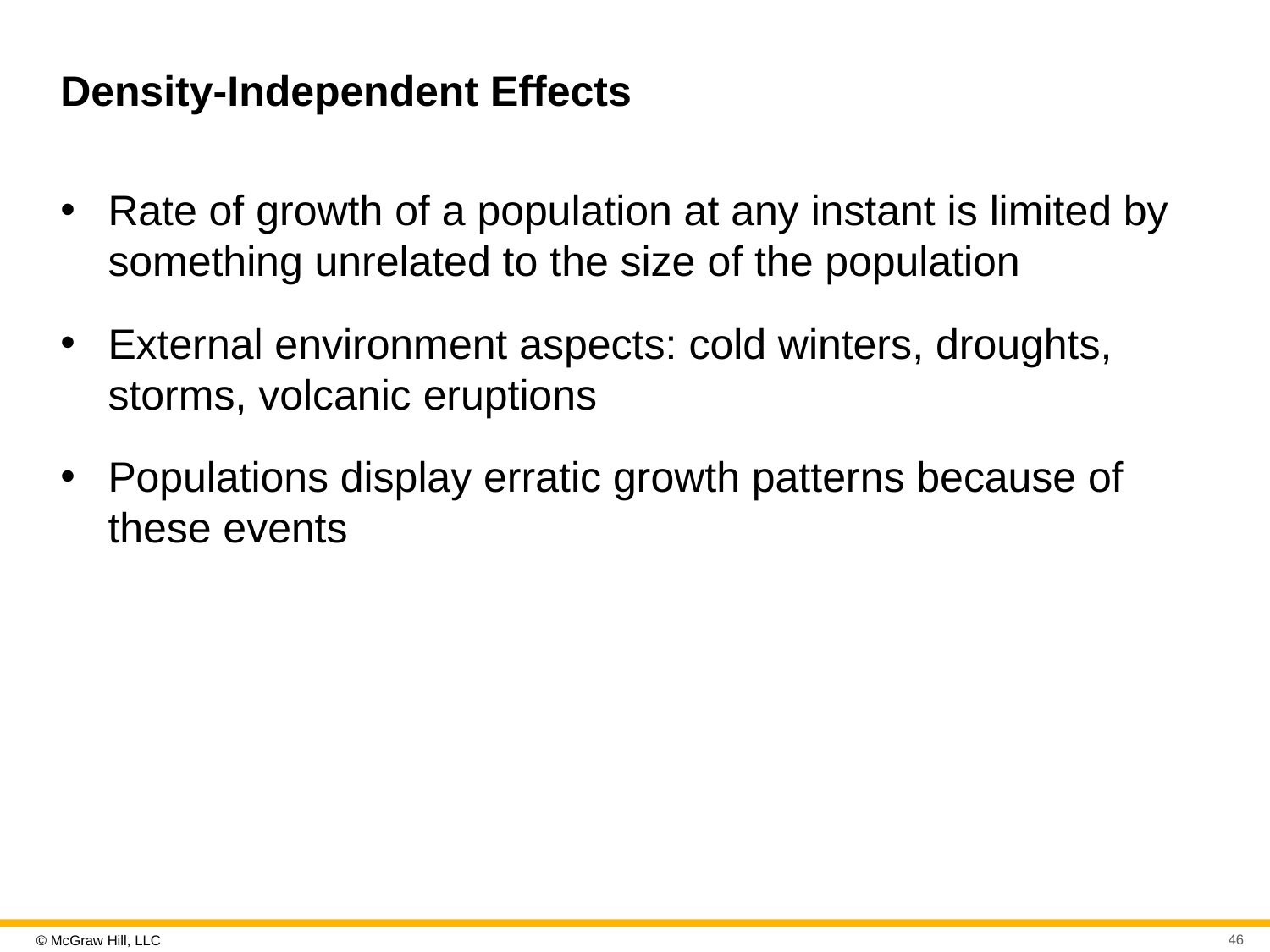

# Density-Independent Effects
Rate of growth of a population at any instant is limited by something unrelated to the size of the population
External environment aspects: cold winters, droughts, storms, volcanic eruptions
Populations display erratic growth patterns because of these events
46